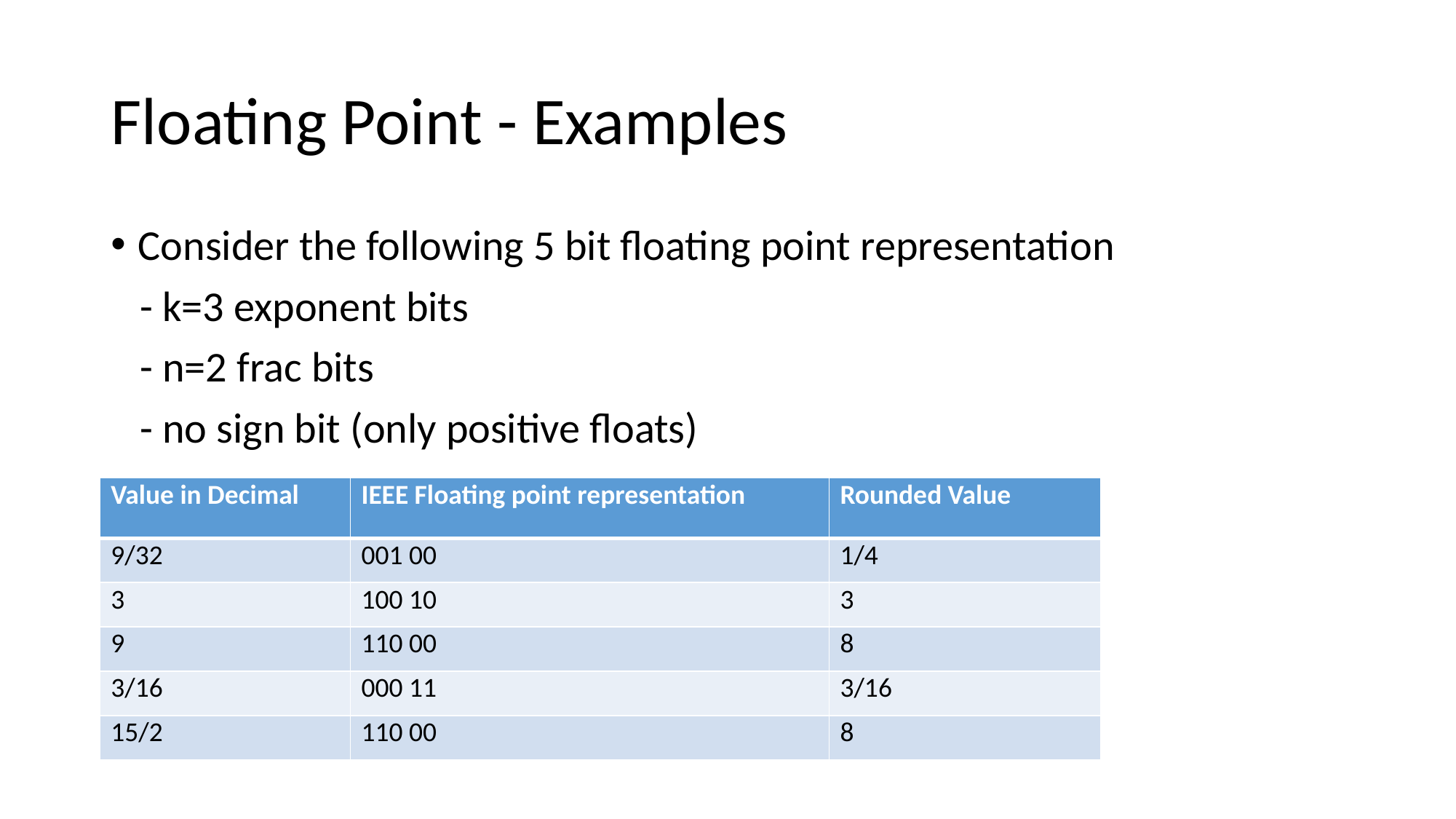

# Floating Point - Examples
Consider the following 5 bit floating point representation
   - k=3 exponent bits
   - n=2 frac bits
   - no sign bit (only positive floats)

| Value in Decimal | IEEE Floating point representation | Rounded Value |
| --- | --- | --- |
| 9/32 | 001 00 | 1/4 |
| 3 | 100 10 | 3 |
| 9 | 110 00 | 8 |
| 3/16 | 000 11 | 3/16 |
| 15/2 | 110 00 | 8 |